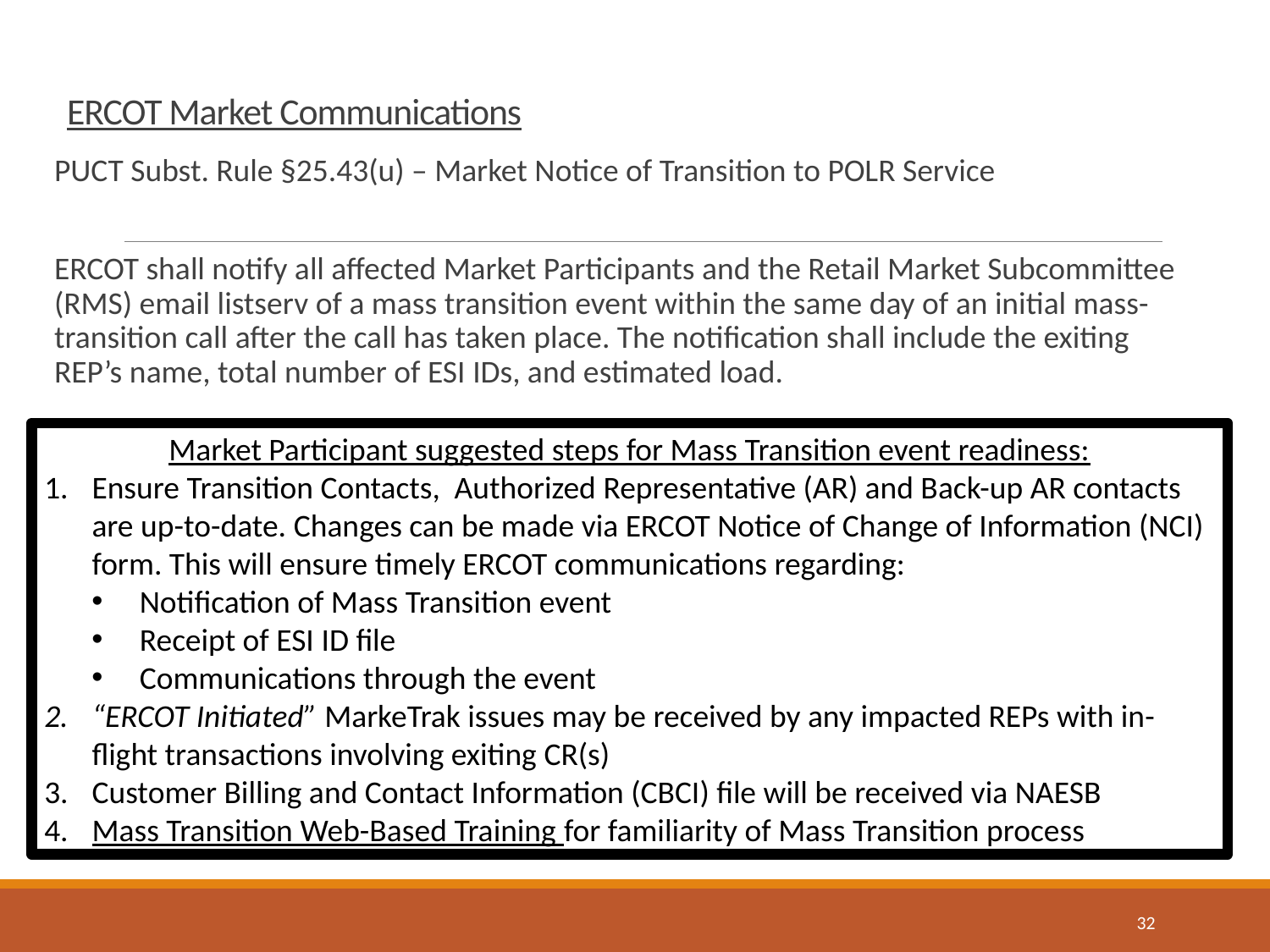

# ERCOT Market Communications
PUCT Subst. Rule §25.43(u) – Market Notice of Transition to POLR Service

ERCOT shall notify all affected Market Participants and the Retail Market Subcommittee (RMS) email listserv of a mass transition event within the same day of an initial mass-transition call after the call has taken place. The notification shall include the exiting REP’s name, total number of ESI IDs, and estimated load.

Market Participant suggested steps for Mass Transition event readiness:
Ensure Transition Contacts,  Authorized Representative (AR) and Back-up AR contacts are up-to-date. Changes can be made via ERCOT Notice of Change of Information (NCI) form. This will ensure timely ERCOT communications regarding:
Notification of Mass Transition event
Receipt of ESI ID file
Communications through the event
“ERCOT Initiated” MarkeTrak issues may be received by any impacted REPs with in-flight transactions involving exiting CR(s)
Customer Billing and Contact Information (CBCI) file will be received via NAESB
Mass Transition Web-Based Training for familiarity of Mass Transition process
32